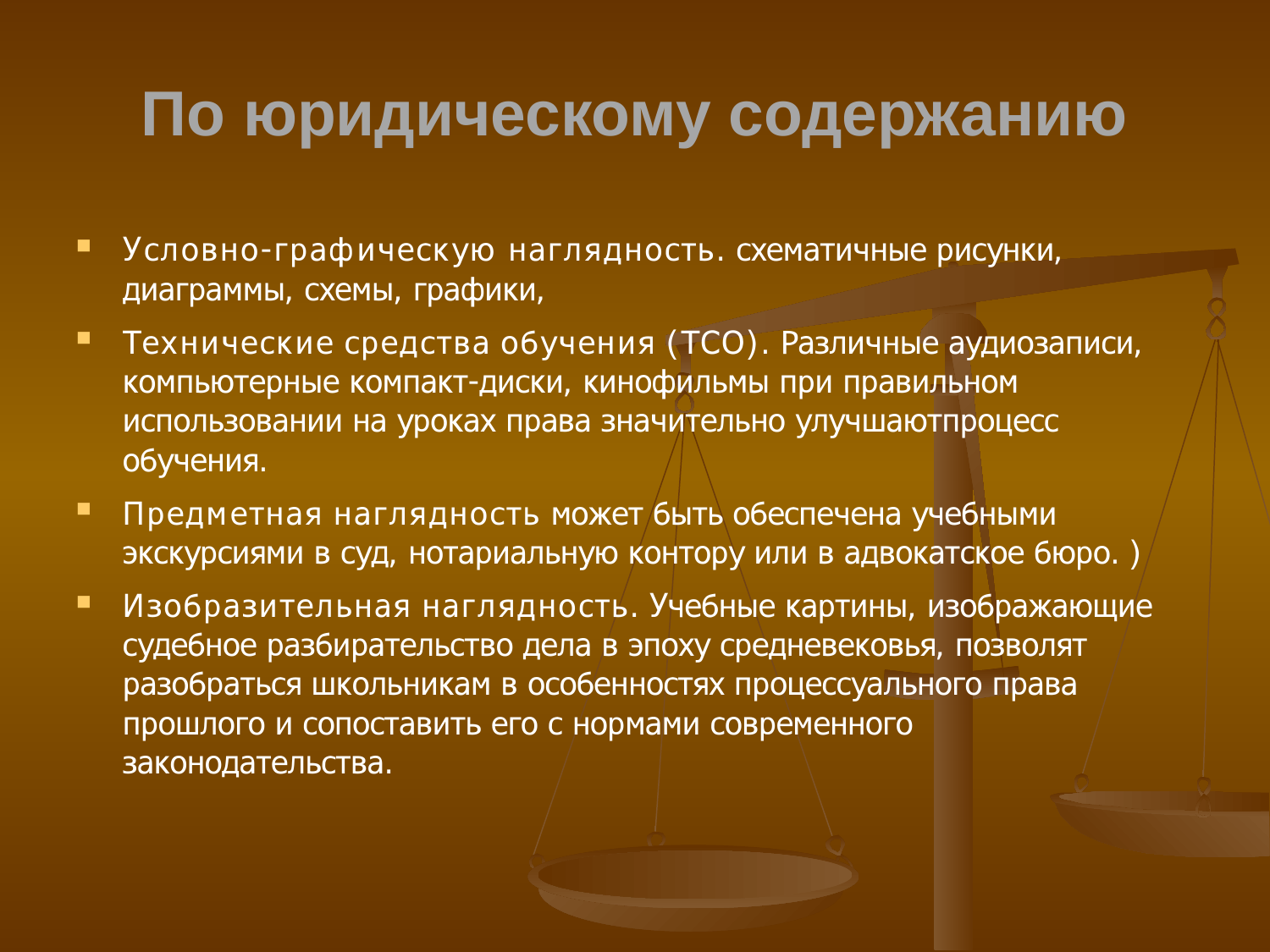

# По юридическому содержанию
Условно-графическую наглядность. схематичные рисунки, диаграммы, схемы, графики,
Технические средства обучения (ТСО). Различные аудиозаписи, компьютерные компакт-диски, кинофильмы при правильном использовании на уроках права значительно улучшаютпроцесс обучения.
Предметная наглядность может быть обеспечена учебными экскурсиями в суд, нотариальную контору или в адвокатское бюро. )
Изобразительная наглядность. Учебные картины, изображающие судебное разбирательство дела в эпоху средневековья, позволят разобраться школьникам в особенностях процессуального права прошлого и сопоставить его с нормами современного законодательства.